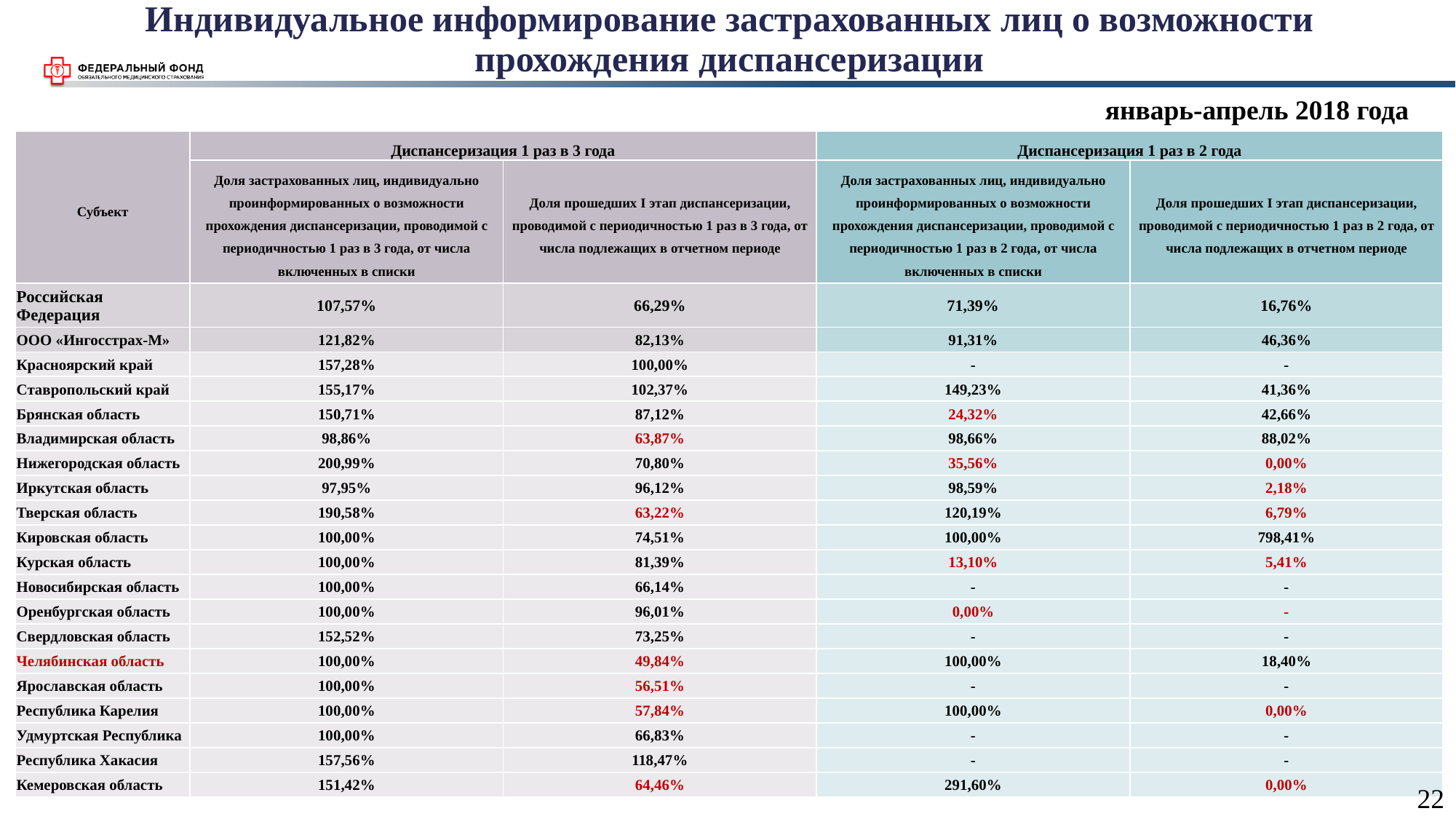

Индивидуальное информирование застрахованных лиц о возможности прохождения диспансеризации
январь-апрель 2018 года
| Субъект | Диспансеризация 1 раз в 3 года |  | Диспансеризация 1 раз в 2 года |  |
| --- | --- | --- | --- | --- |
|  | Доля застрахованных лиц, индивидуально проинформированных о возможности прохождения диспансеризации, проводимой с периодичностью 1 раз в 3 года, от числа включенных в списки | Доля прошедших I этап диспансеризации, проводимой с периодичностью 1 раз в 3 года, от числа подлежащих в отчетном периоде | Доля застрахованных лиц, индивидуально проинформированных о возможности прохождения диспансеризации, проводимой с периодичностью 1 раз в 2 года, от числа включенных в списки | Доля прошедших I этап диспансеризации, проводимой с периодичностью 1 раз в 2 года, от числа подлежащих в отчетном периоде |
| Российская Федерация | 107,57% | 66,29% | 71,39% | 16,76% |
| ООО «Ингосстрах-М» | 121,82% | 82,13% | 91,31% | 46,36% |
| Красноярский край | 157,28% | 100,00% | - | - |
| Ставропольский край | 155,17% | 102,37% | 149,23% | 41,36% |
| Брянская область | 150,71% | 87,12% | 24,32% | 42,66% |
| Владимирская область | 98,86% | 63,87% | 98,66% | 88,02% |
| Нижегородская область | 200,99% | 70,80% | 35,56% | 0,00% |
| Иркутская область | 97,95% | 96,12% | 98,59% | 2,18% |
| Тверская область | 190,58% | 63,22% | 120,19% | 6,79% |
| Кировская область | 100,00% | 74,51% | 100,00% | 798,41% |
| Курская область | 100,00% | 81,39% | 13,10% | 5,41% |
| Новосибирская область | 100,00% | 66,14% | - | - |
| Оренбургская область | 100,00% | 96,01% | 0,00% | - |
| Свердловская область | 152,52% | 73,25% | - | - |
| Челябинская область | 100,00% | 49,84% | 100,00% | 18,40% |
| Ярославская область | 100,00% | 56,51% | - | - |
| Республика Карелия | 100,00% | 57,84% | 100,00% | 0,00% |
| Удмуртская Республика | 100,00% | 66,83% | - | - |
| Республика Хакасия | 157,56% | 118,47% | - | - |
| Кемеровская область | 151,42% | 64,46% | 291,60% | 0,00% |
22